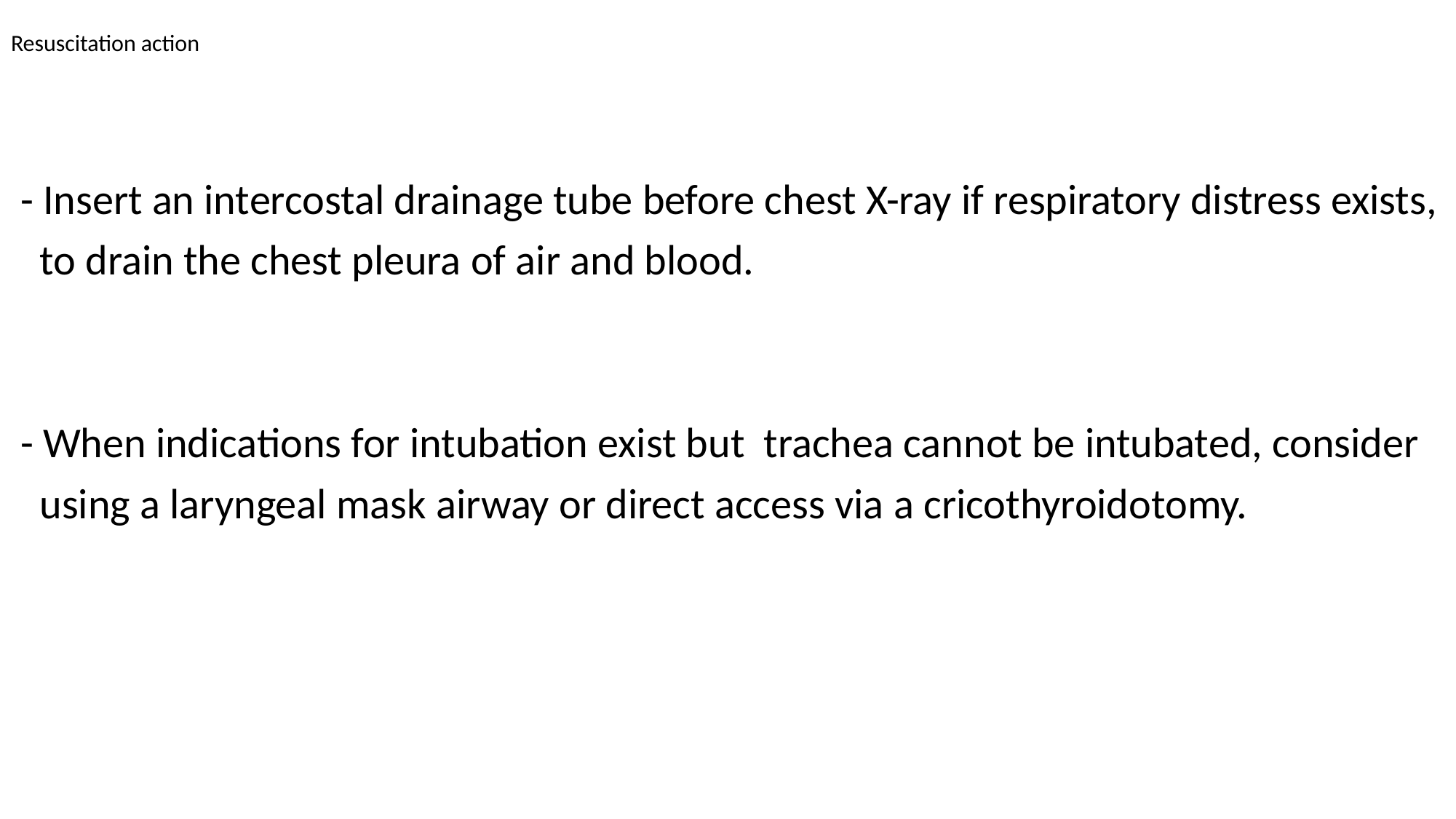

# Resuscitation action

 - Insert an intercostal drainage tube before chest X-ray if respiratory distress exists,
   to drain the chest pleura of air and blood.

 - When indications for intubation exist but  trachea cannot be intubated, consider
   using a laryngeal mask airway or direct access via a cricothyroidotomy.